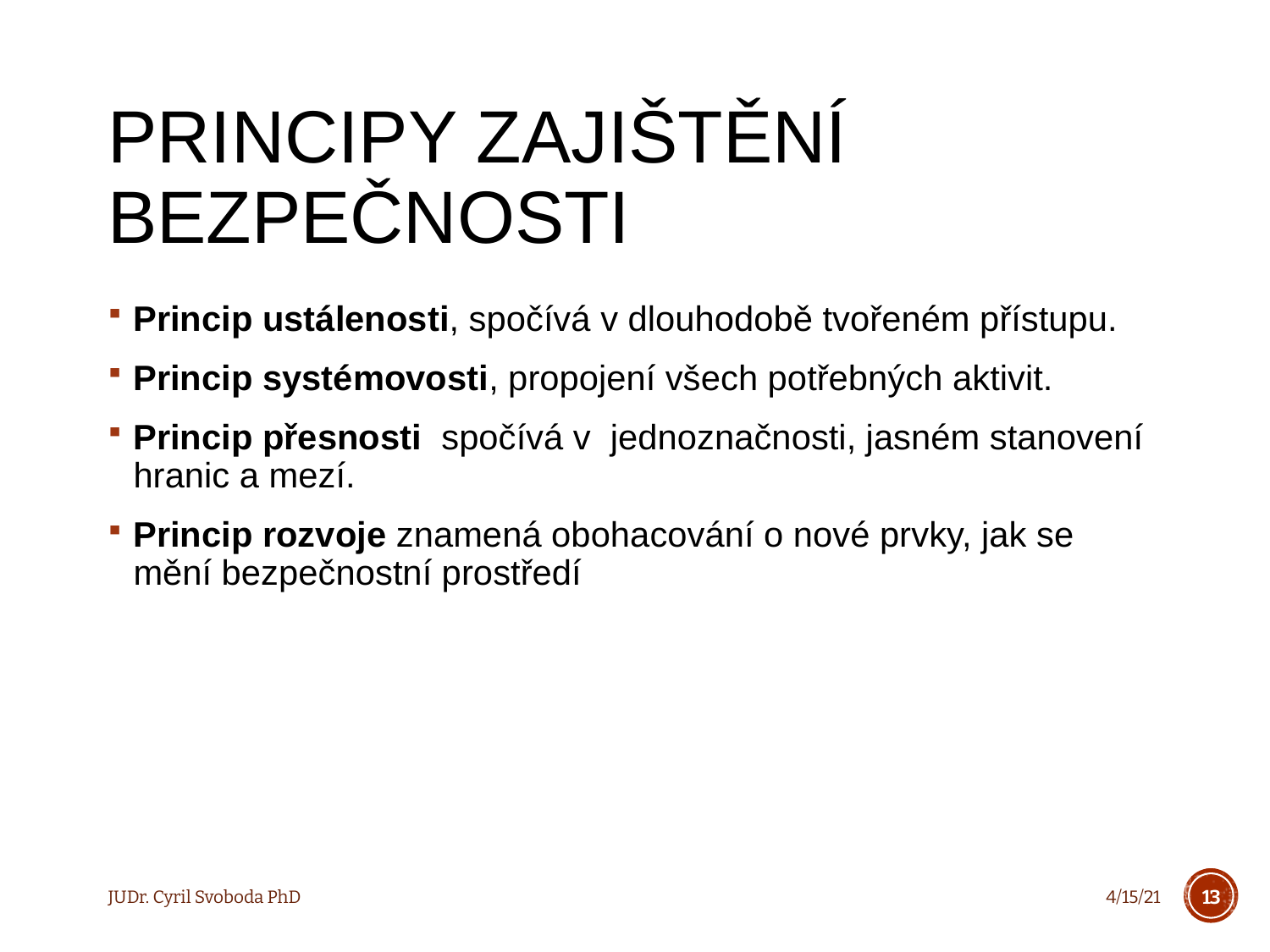

# Principy zajištění bezpečnosti
Princip ustálenosti, spočívá v dlouhodobě tvořeném přístupu.
Princip systémovosti, propojení všech potřebných aktivit.
Princip přesnosti  spočívá v  jednoznačnosti, jasném stanovení hranic a mezí.
Princip rozvoje znamená obohacování o nové prvky, jak se mění bezpečnostní prostředí
JUDr. Cyril Svoboda PhD
4/15/21
13